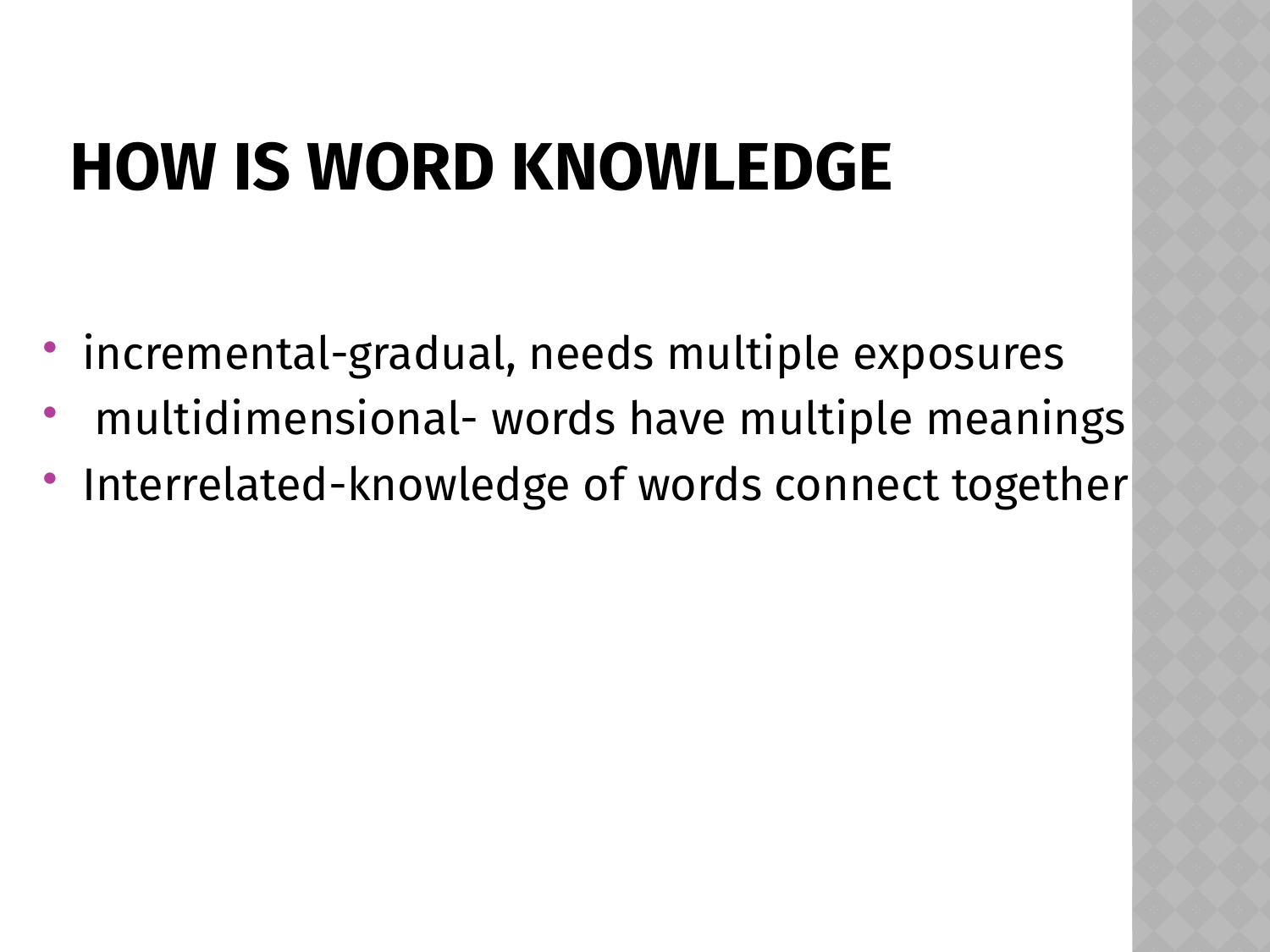

# How is word knowledge
incremental-gradual, needs multiple exposures
 multidimensional- words have multiple meanings
Interrelated-knowledge of words connect together